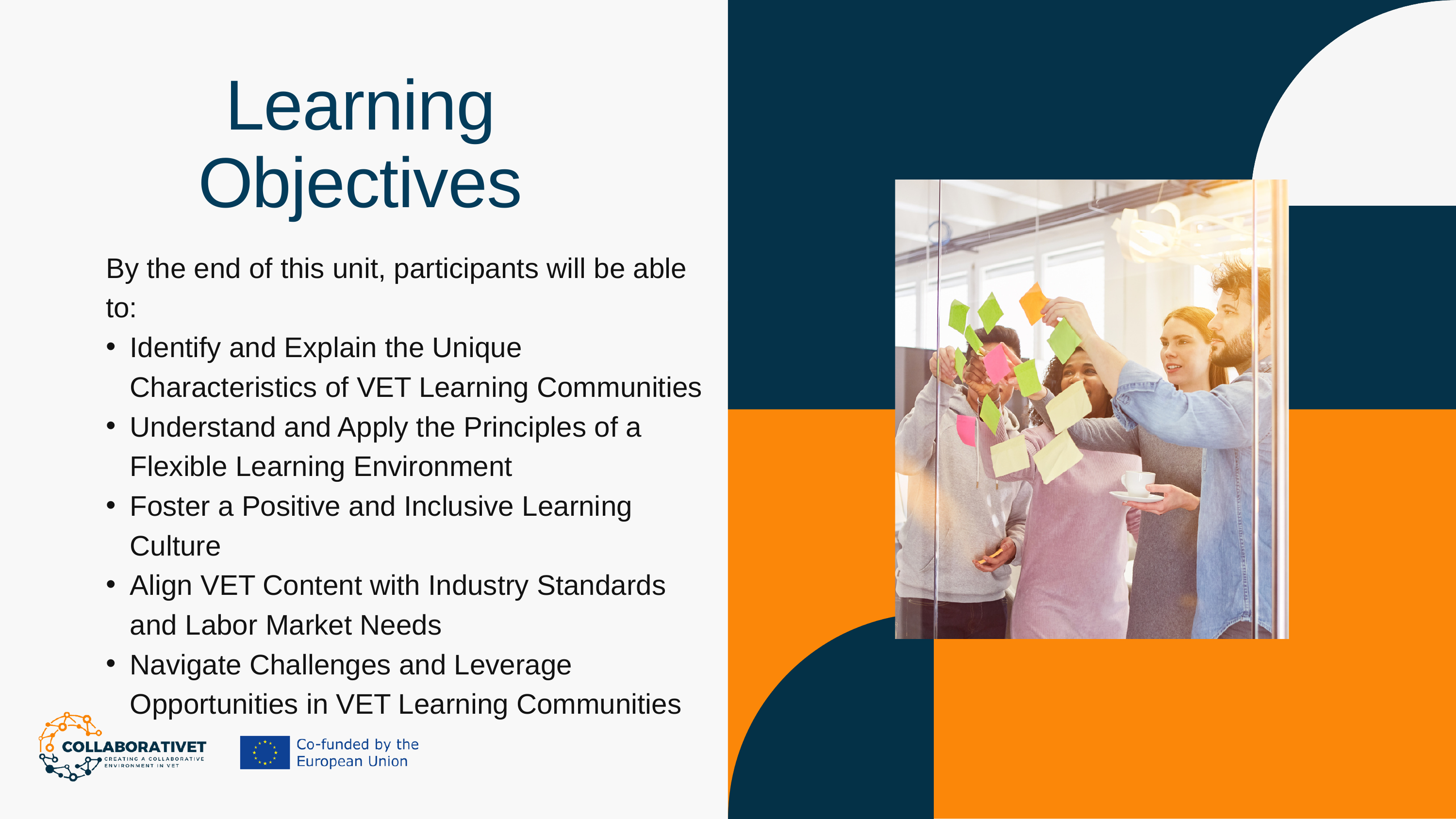

Learning Objectives

By the end of this unit, participants will be able to:
Identify and Explain the Unique Characteristics of VET Learning Communities
Understand and Apply the Principles of a Flexible Learning Environment
Foster a Positive and Inclusive Learning Culture
Align VET Content with Industry Standards and Labor Market Needs
Navigate Challenges and Leverage Opportunities in VET Learning Communities